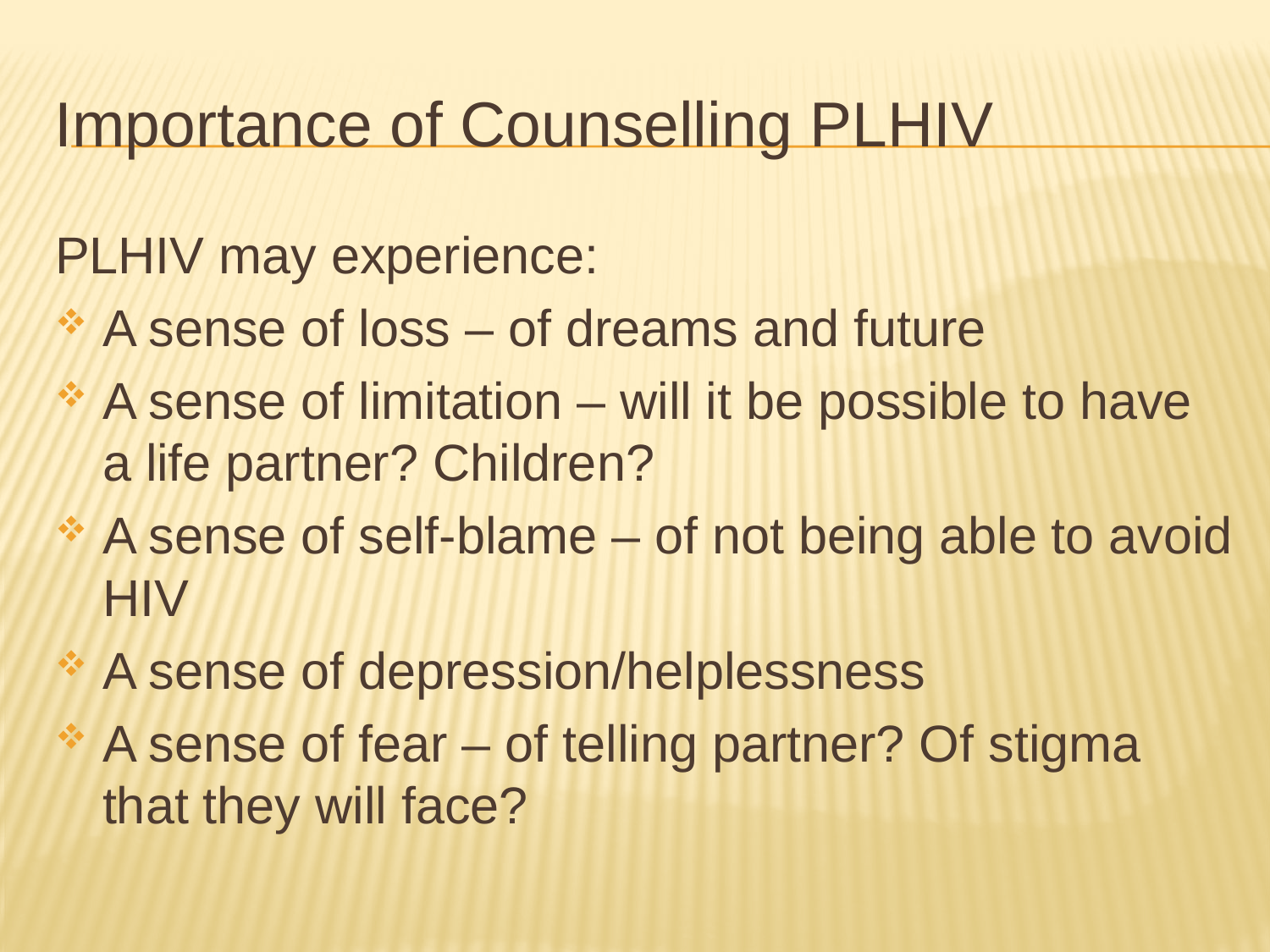

# Importance of Counselling PLHIV
PLHIV may experience:
A sense of loss – of dreams and future
A sense of limitation – will it be possible to have a life partner? Children?
A sense of self-blame – of not being able to avoid HIV
A sense of depression/helplessness
A sense of fear – of telling partner? Of stigma that they will face?